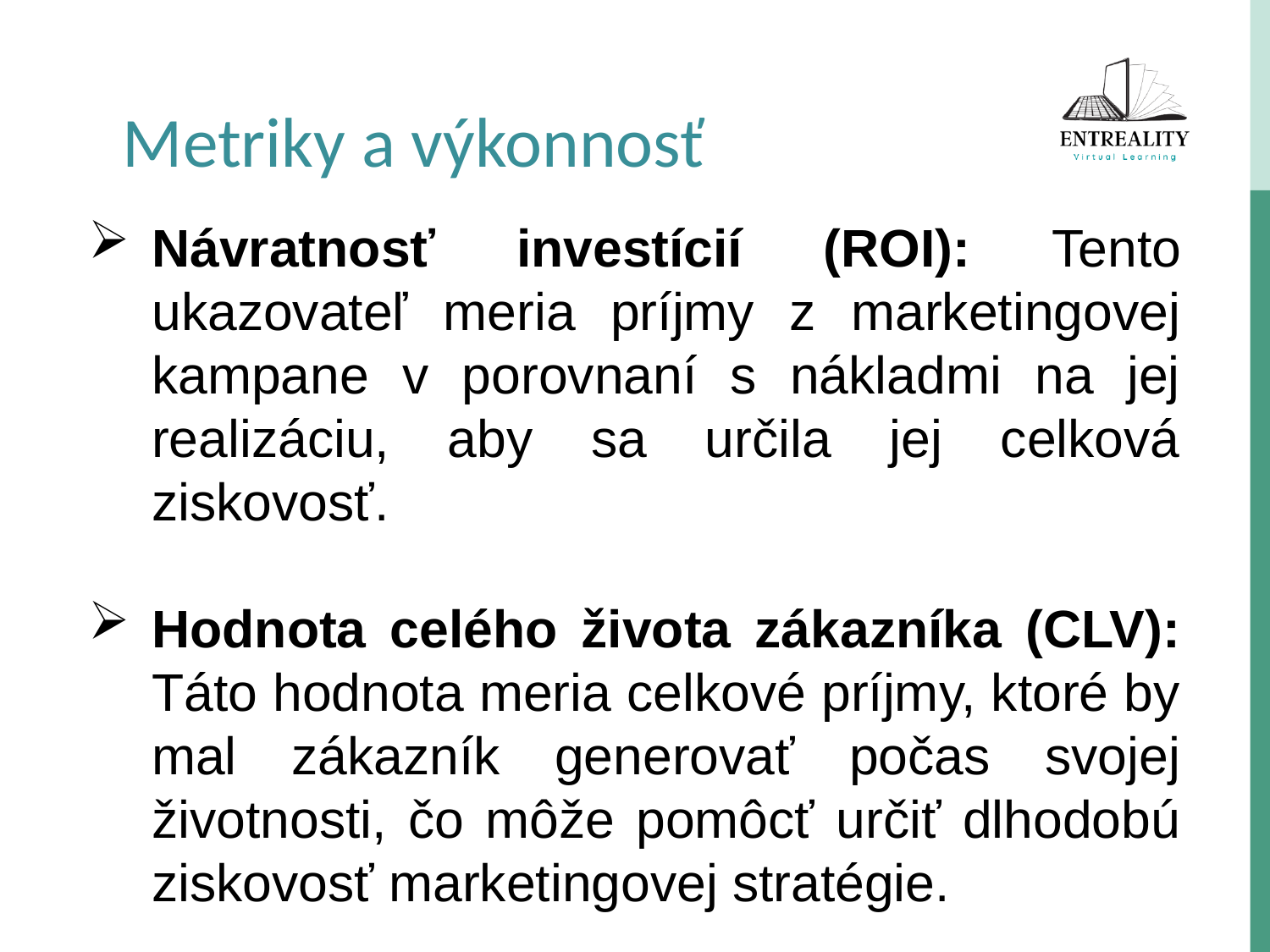

Metriky a výkonnosť
Návratnosť investícií (ROI): Tento ukazovateľ meria príjmy z marketingovej kampane v porovnaní s nákladmi na jej realizáciu, aby sa určila jej celková ziskovosť.

Hodnota celého života zákazníka (CLV): Táto hodnota meria celkové príjmy, ktoré by mal zákazník generovať počas svojej životnosti, čo môže pomôcť určiť dlhodobú ziskovosť marketingovej stratégie.